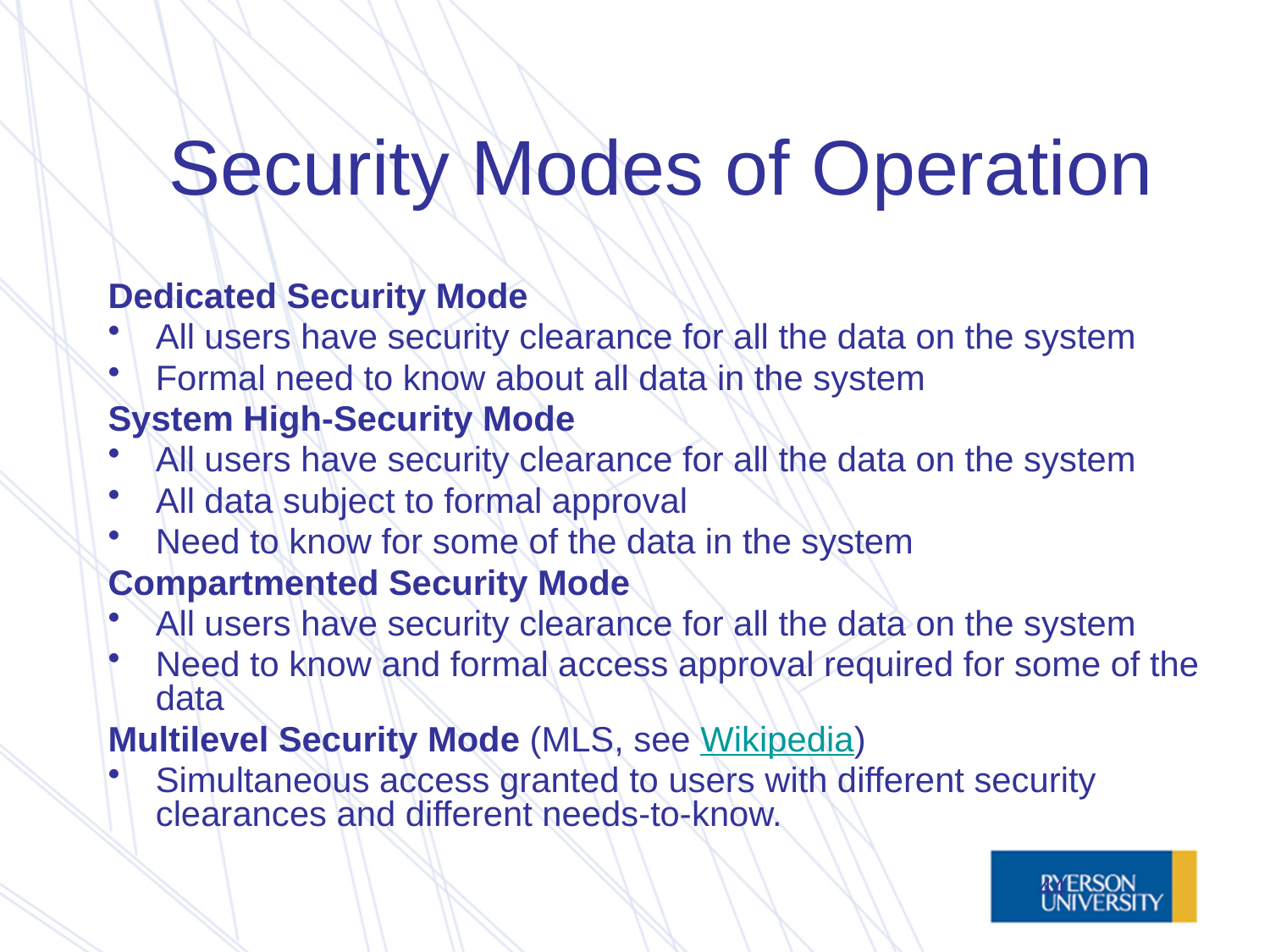

# Security Modes of Operation
Dedicated Security Mode
All users have security clearance for all the data on the system
Formal need to know about all data in the system
System High-Security Mode
All users have security clearance for all the data on the system
All data subject to formal approval
Need to know for some of the data in the system
Compartmented Security Mode
All users have security clearance for all the data on the system
Need to know and formal access approval required for some of the data
Multilevel Security Mode (MLS, see Wikipedia)
Simultaneous access granted to users with different security clearances and different needs-to-know.
44